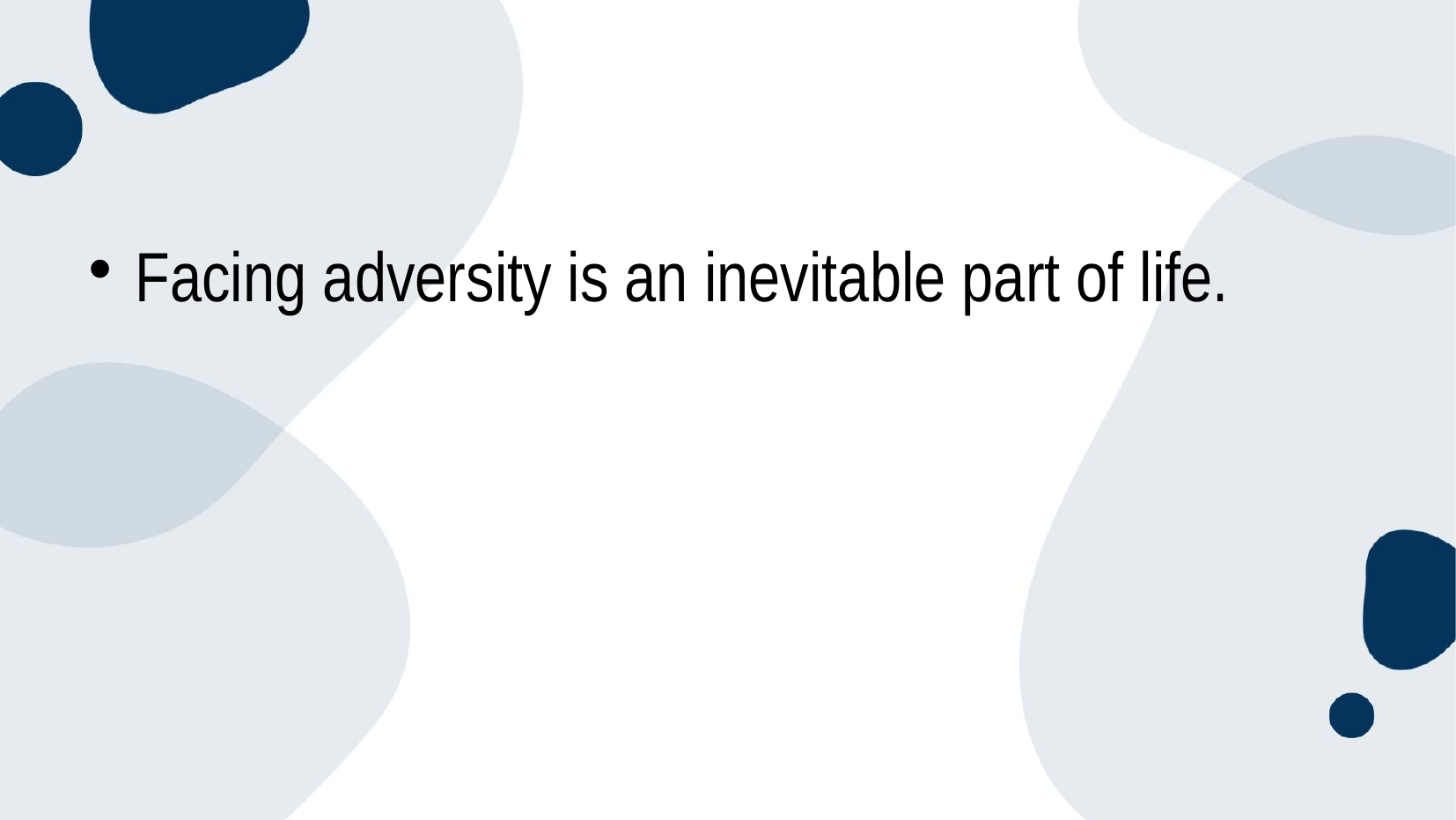

#
Facing adversity is an inevitable part of life.